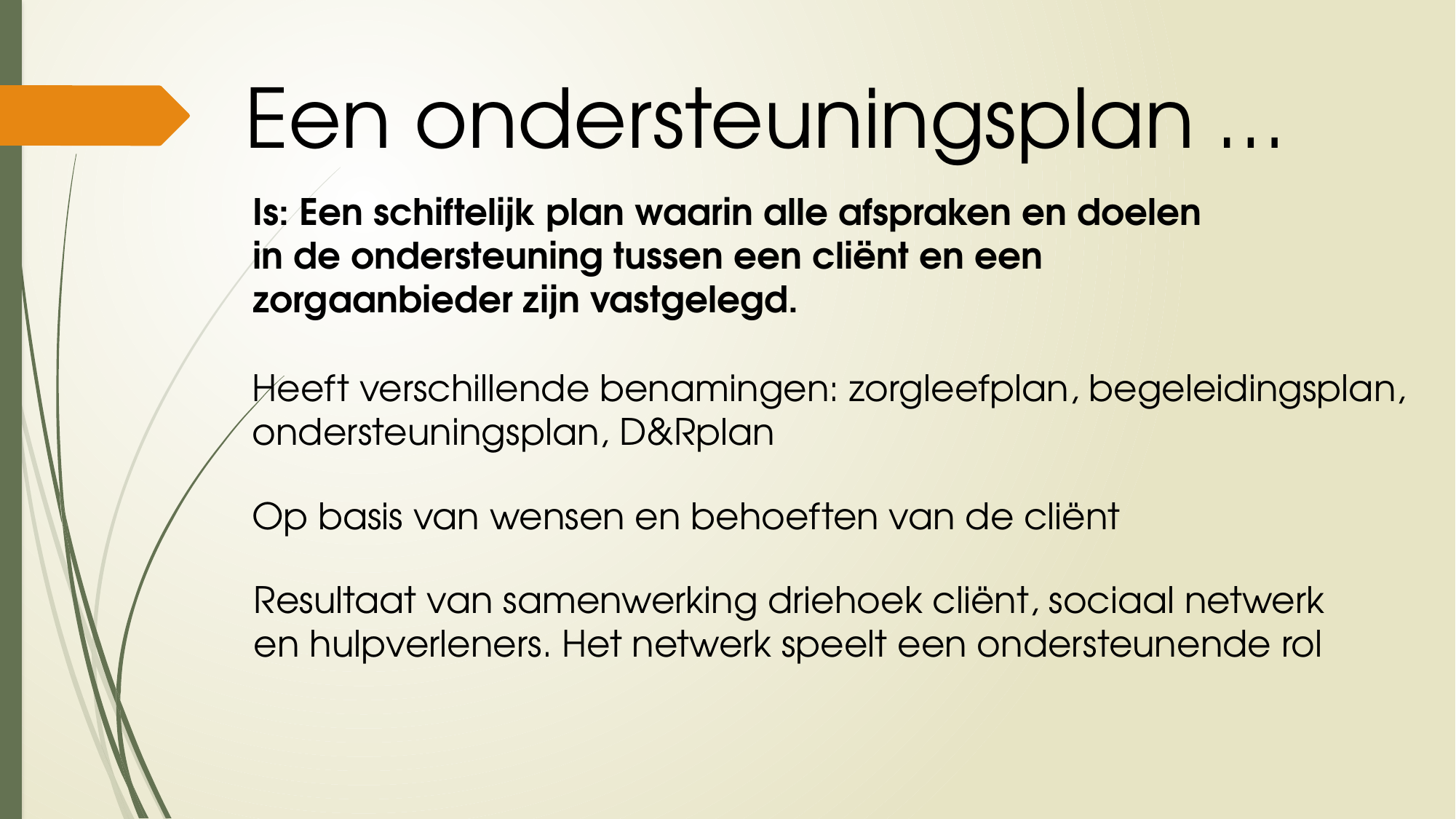

Een ondersteuningsplan …
Is: Een schiftelijk plan waarin alle afspraken en doelen
in de ondersteuning tussen een cliënt en een
zorgaanbieder zijn vastgelegd.
Heeft verschillende benamingen: zorgleefplan, begeleidingsplan,
ondersteuningsplan, D&Rplan
Op basis van wensen en behoeften van de cliënt
Resultaat van samenwerking driehoek cliënt, sociaal netwerk
en hulpverleners. Het netwerk speelt een ondersteunende rol